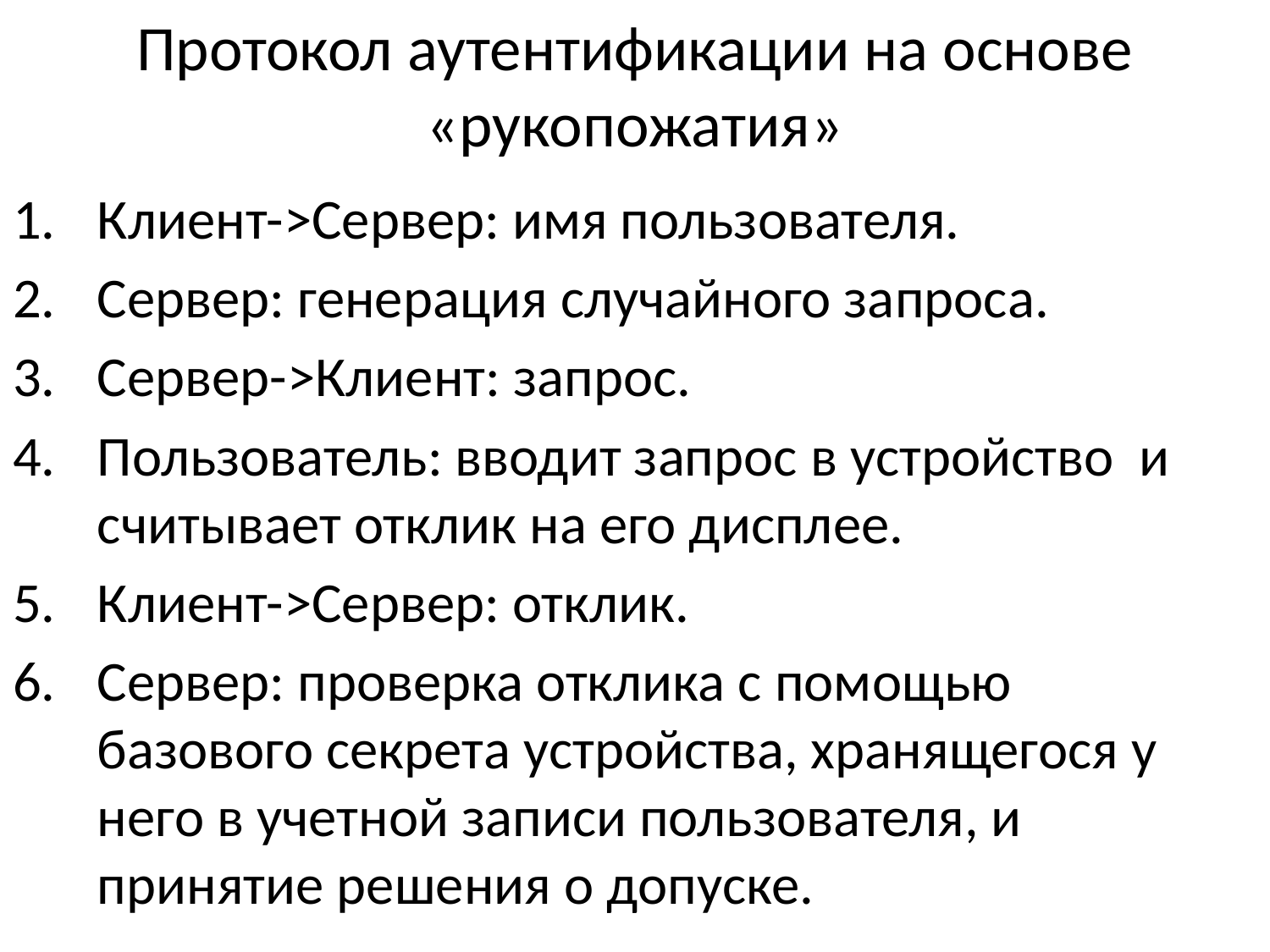

# Протокол аутентификации на основе «рукопожатия»
Клиент->Сервер: имя пользователя.
Сервер: генерация случайного запроса.
Сервер->Клиент: запрос.
Пользователь: вводит запрос в устройство  и считывает отклик на его дисплее.
Клиент->Сервер: отклик.
Сервер: проверка отклика с помощью базового секрета устройства, хранящегося у него в учетной записи пользователя, и принятие решения о допуске.